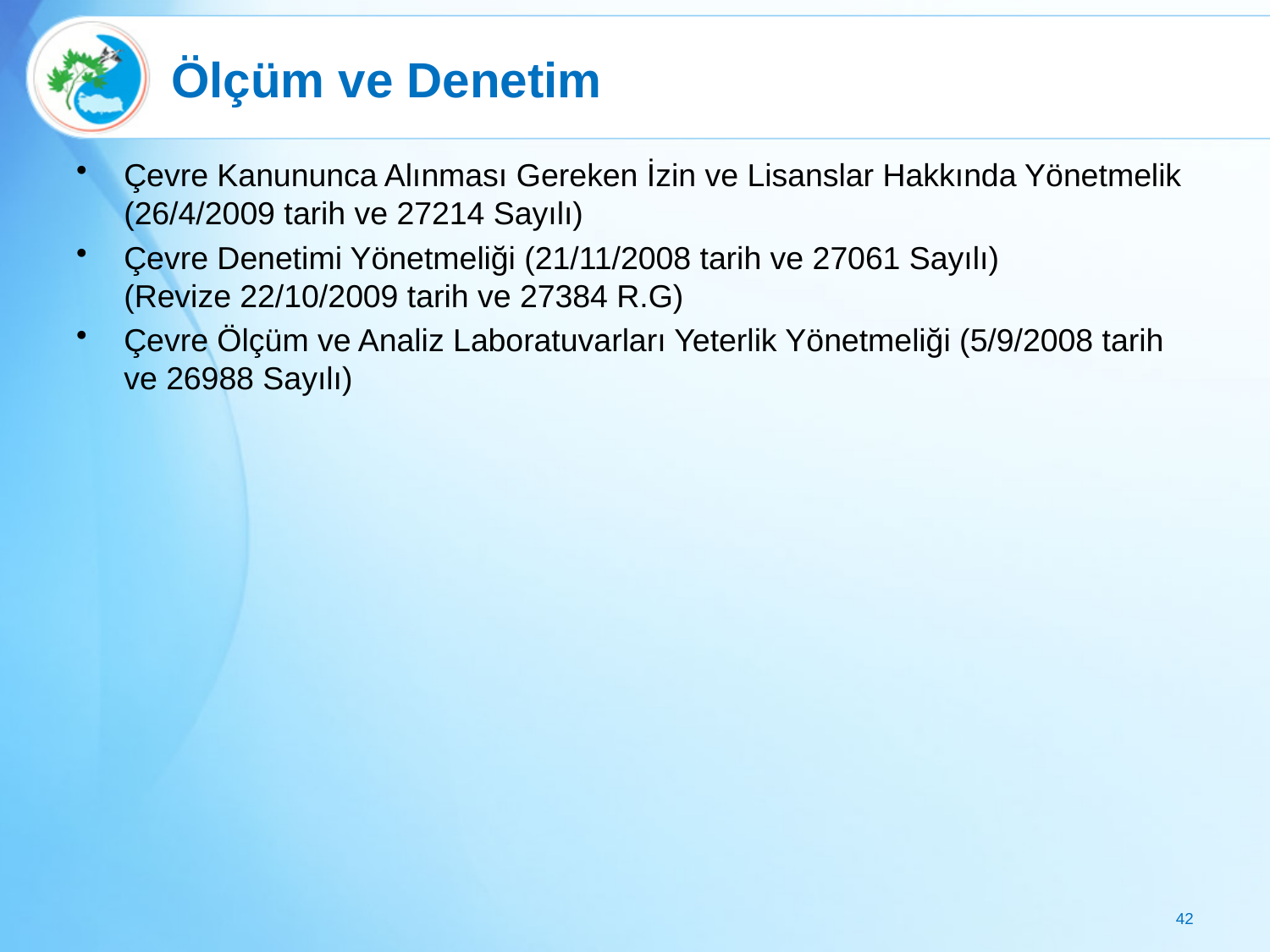

# Ölçüm ve Denetim
Çevre Kanununca Alınması Gereken İzin ve Lisanslar Hakkında Yönetmelik (26/4/2009 tarih ve 27214 Sayılı)
Çevre Denetimi Yönetmeliği (21/11/2008 tarih ve 27061 Sayılı)
(Revize 22/10/2009 tarih ve 27384 R.G)
Çevre Ölçüm ve Analiz Laboratuvarları Yeterlik Yönetmeliği (5/9/2008 tarih ve 26988 Sayılı)
42